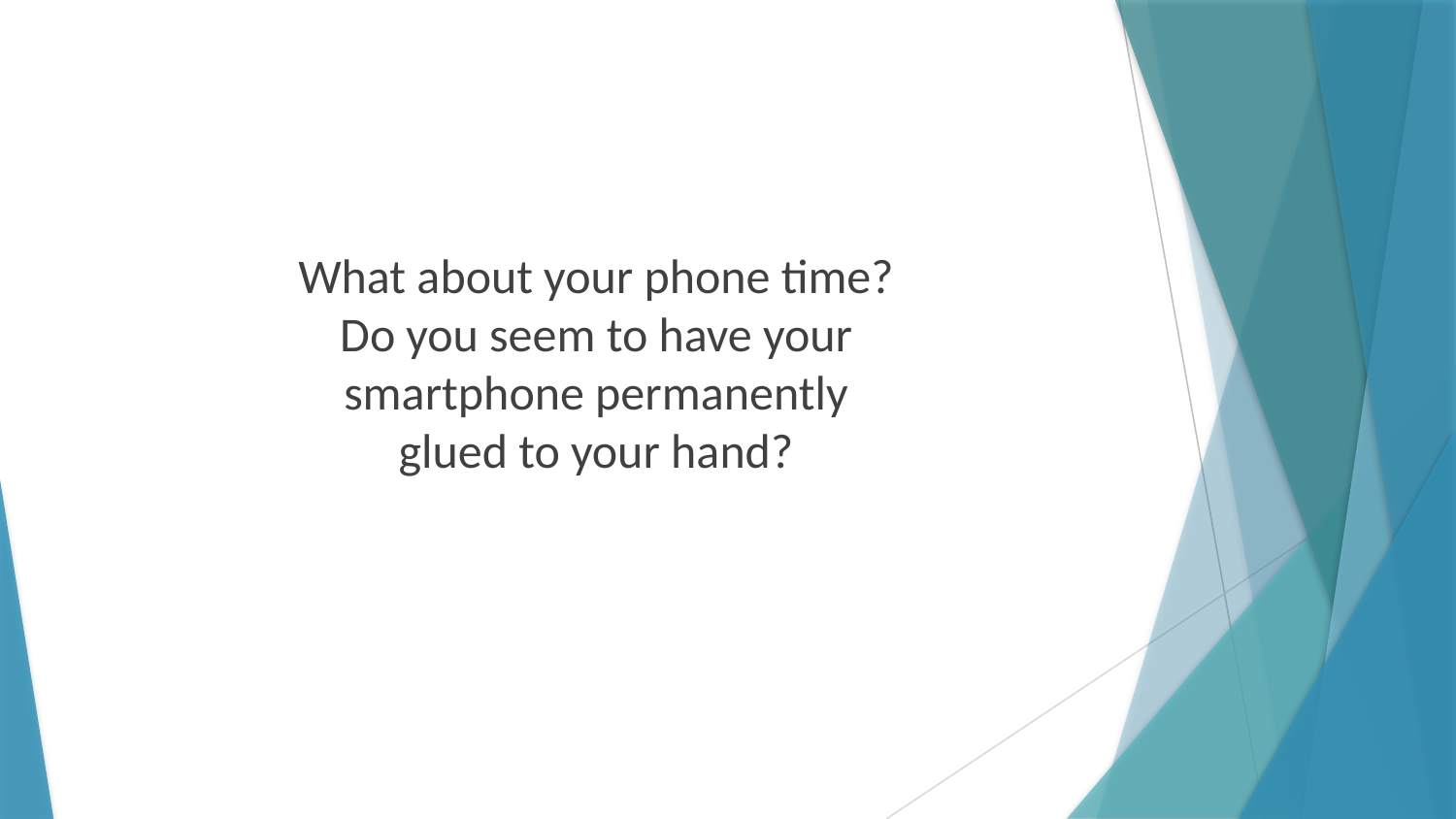

What about your phone time? Do you seem to have your smartphone permanently glued to your hand?